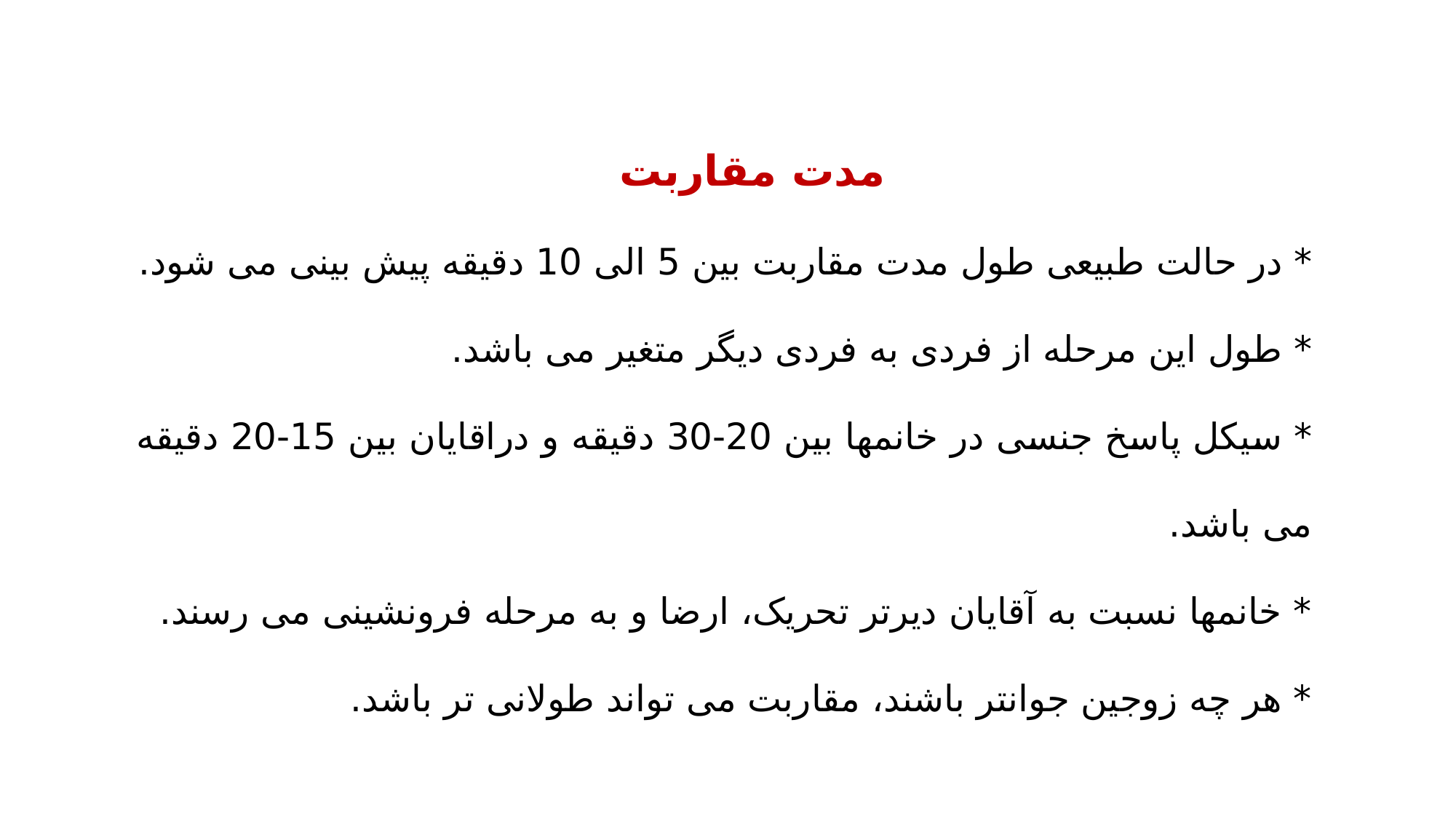

مدت مقاربت
* در حالت طبیعی طول مدت مقاربت بین 5 الی 10 دقیقه پیش بینی می شود.
* طول این مرحله از فردی به فردی دیگر متغیر می باشد.
* سیکل پاسخ جنسی در خانمها بین 20-30 دقیقه و دراقایان بین 15-20 دقیقه می باشد.
* خانمها نسبت به آقایان دیرتر تحریک، ارضا و به مرحله فرونشینی می رسند.
* هر چه زوجین جوانتر باشند، مقاربت می تواند طولانی تر باشد.

45